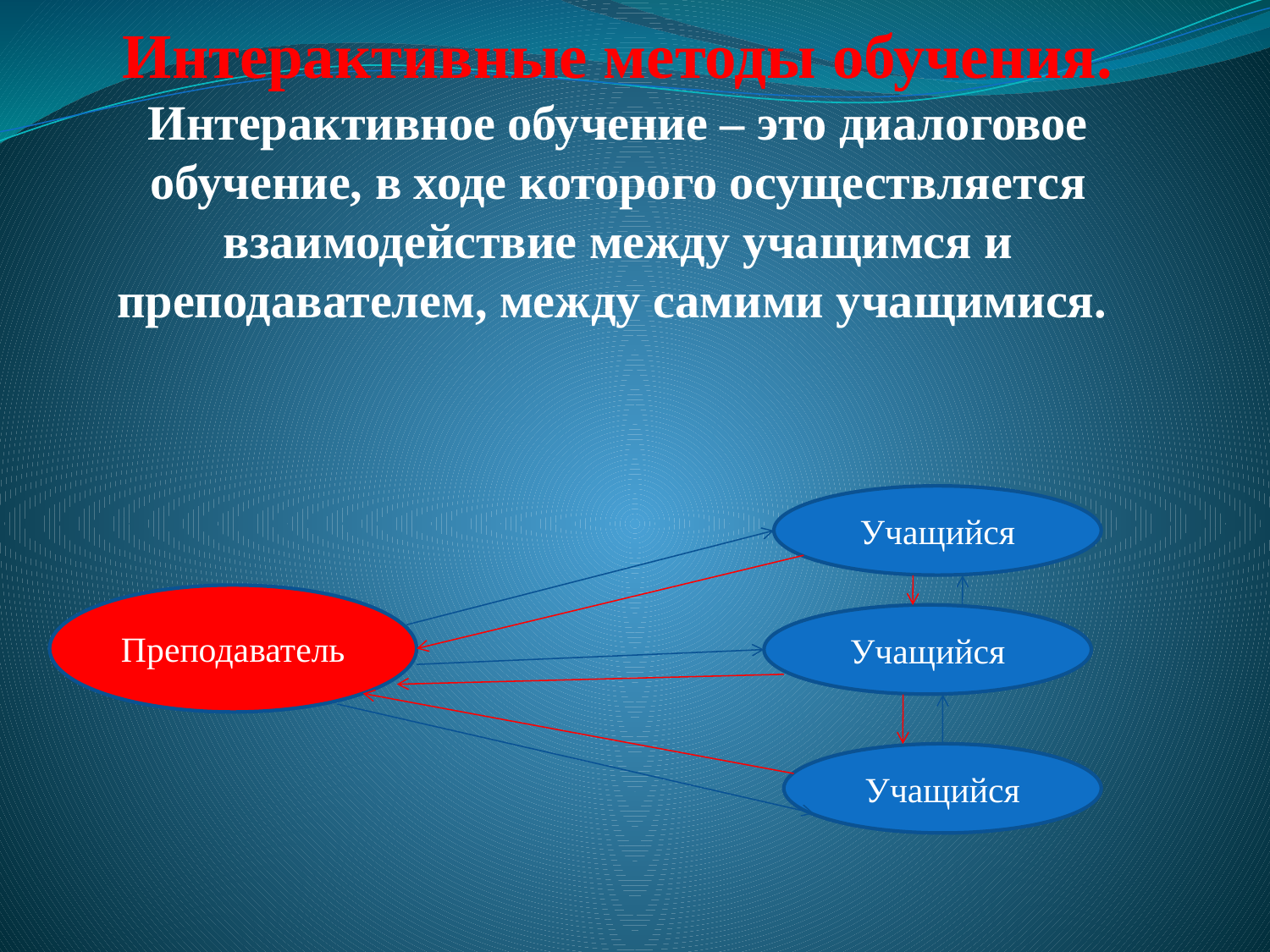

# Интерактивные методы обучения. Интерактивное обучение – это диалоговое обучение, в ходе которого осуществляется взаимодействие между учащимся и преподавателем, между самими учащимися.
Учащийся
Преподаватель
Учащийся
Учащийся